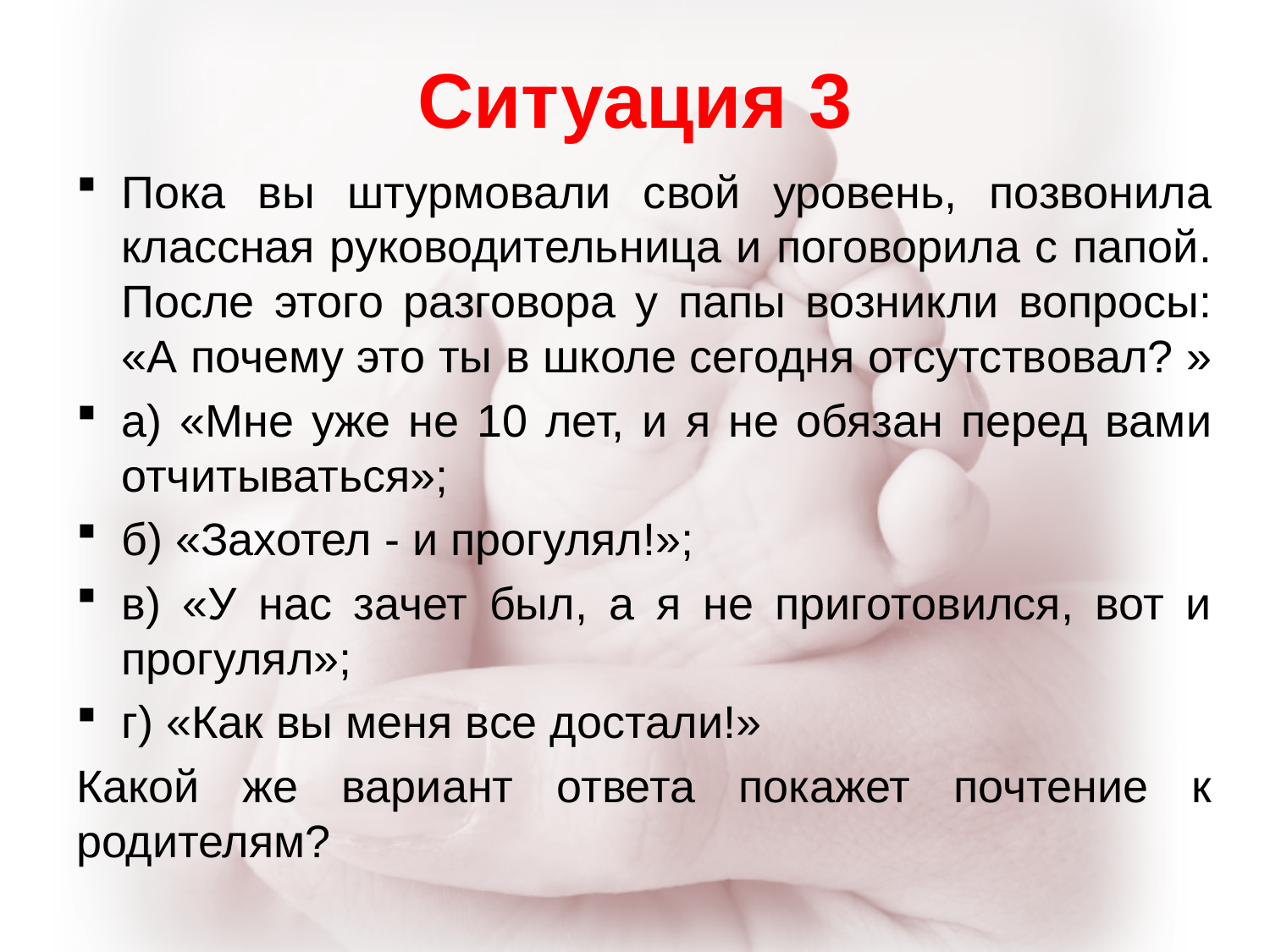

# Ситуация 3
Пока вы штурмовали свой уровень, позвонила классная руководительница и поговорила с папой. После этого разговора у папы возникли вопросы: «А почему это ты в школе сегодня отсутствовал? »
а) «Мне уже не 10 лет, и я не обязан перед вами отчитываться»;
б) «Захотел - и прогулял!»;
в) «У нас зачет был, а я не приготовился, вот и прогулял»;
г) «Как вы меня все достали!»
Какой же вариант ответа покажет почтение к родителям?